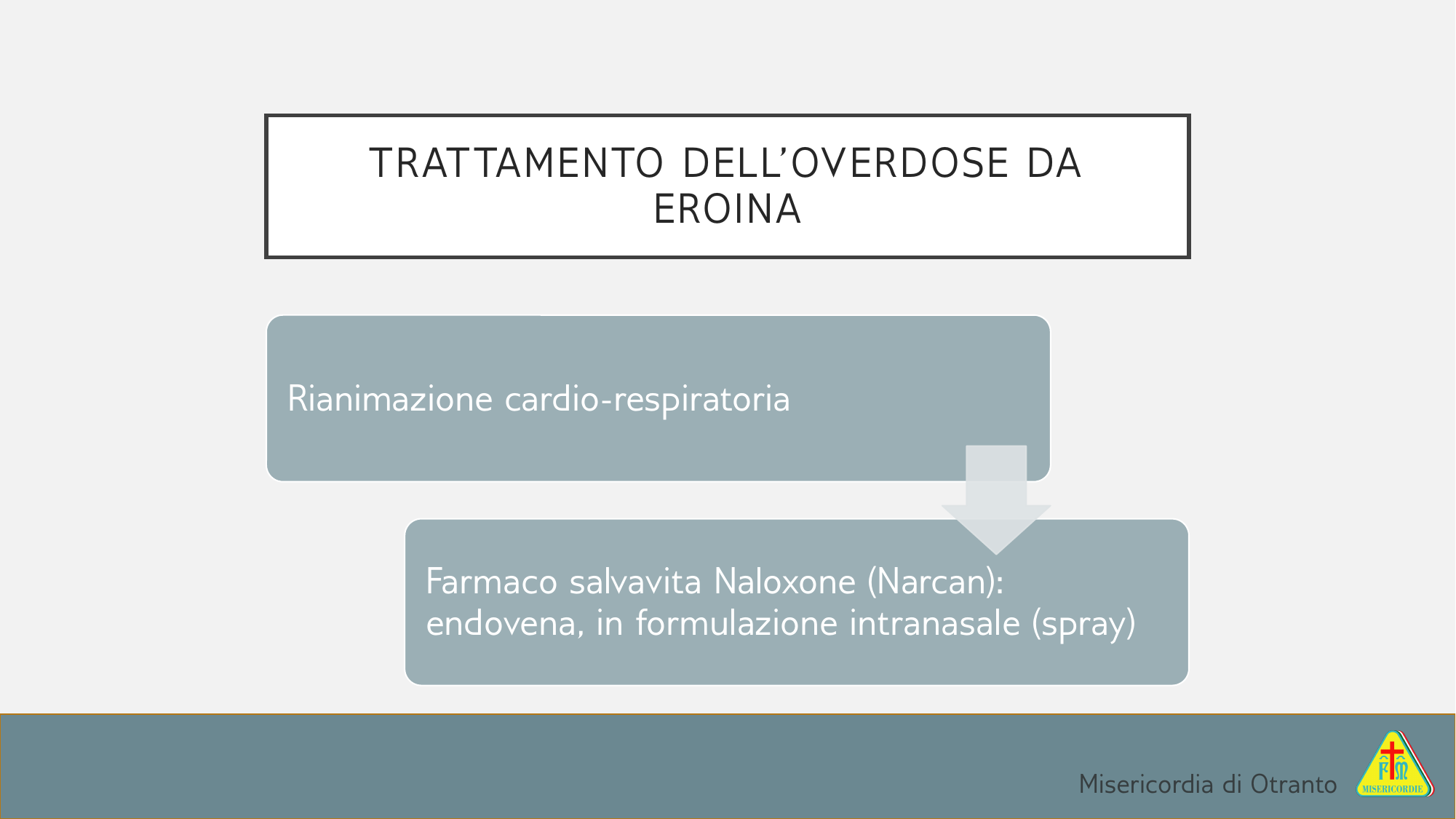

# Trattamento dell’overdose da eroina
Rianimazione cardio-respiratoria
Farmaco salvavita Naloxone (Narcan):  endovena, in formulazione intranasale (spray)